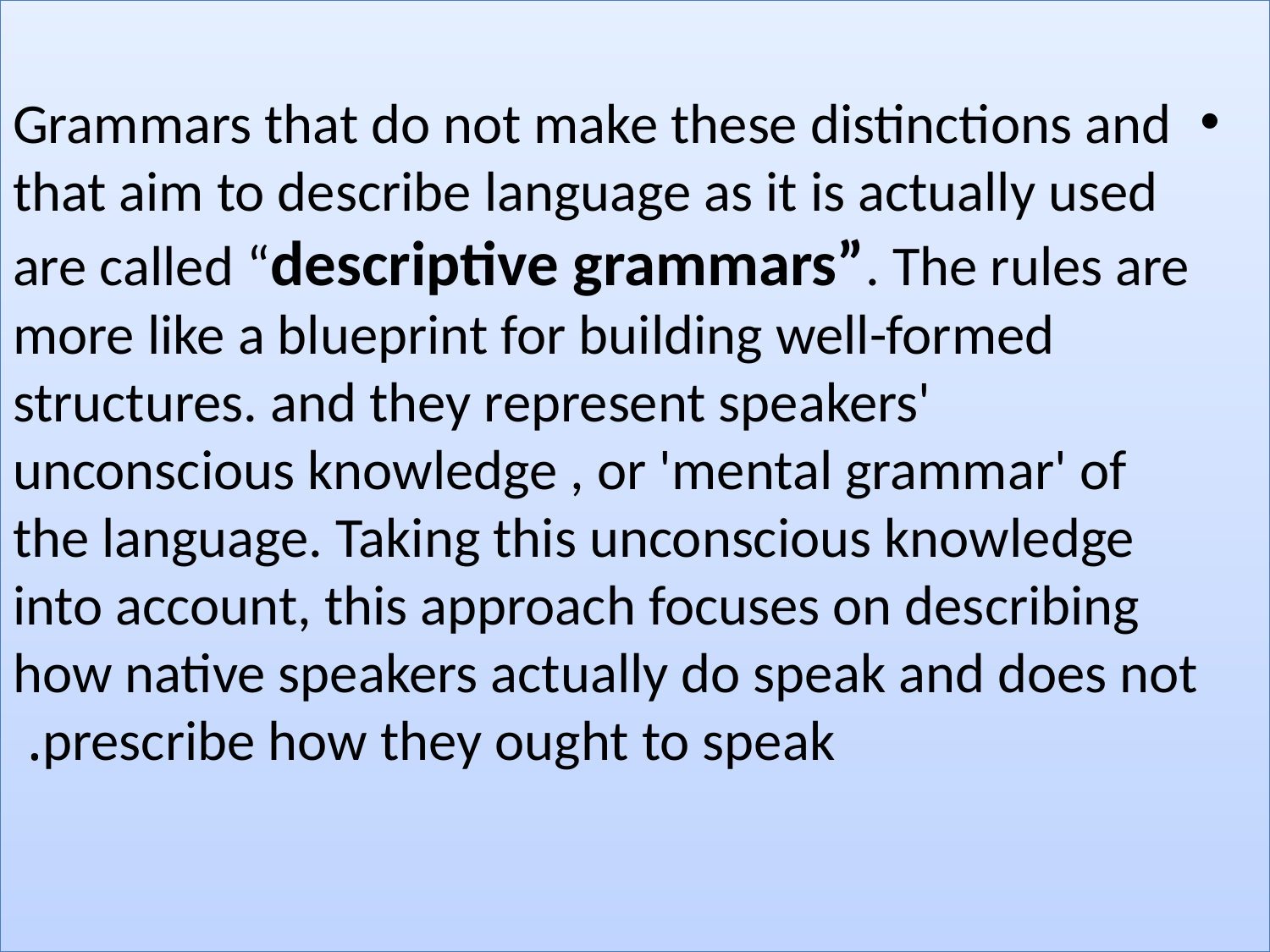

Grammars that do not make these distinctions and that aim to describe language as it is actually used are called “descriptive grammars”. The rules are more like a blueprint for building well-formed structures. and they represent speakers' unconscious knowledge , or 'mental grammar' of the language. Taking this unconscious knowledge into account, this approach focuses on describing how native speakers actually do speak and does not prescribe how they ought to speak.